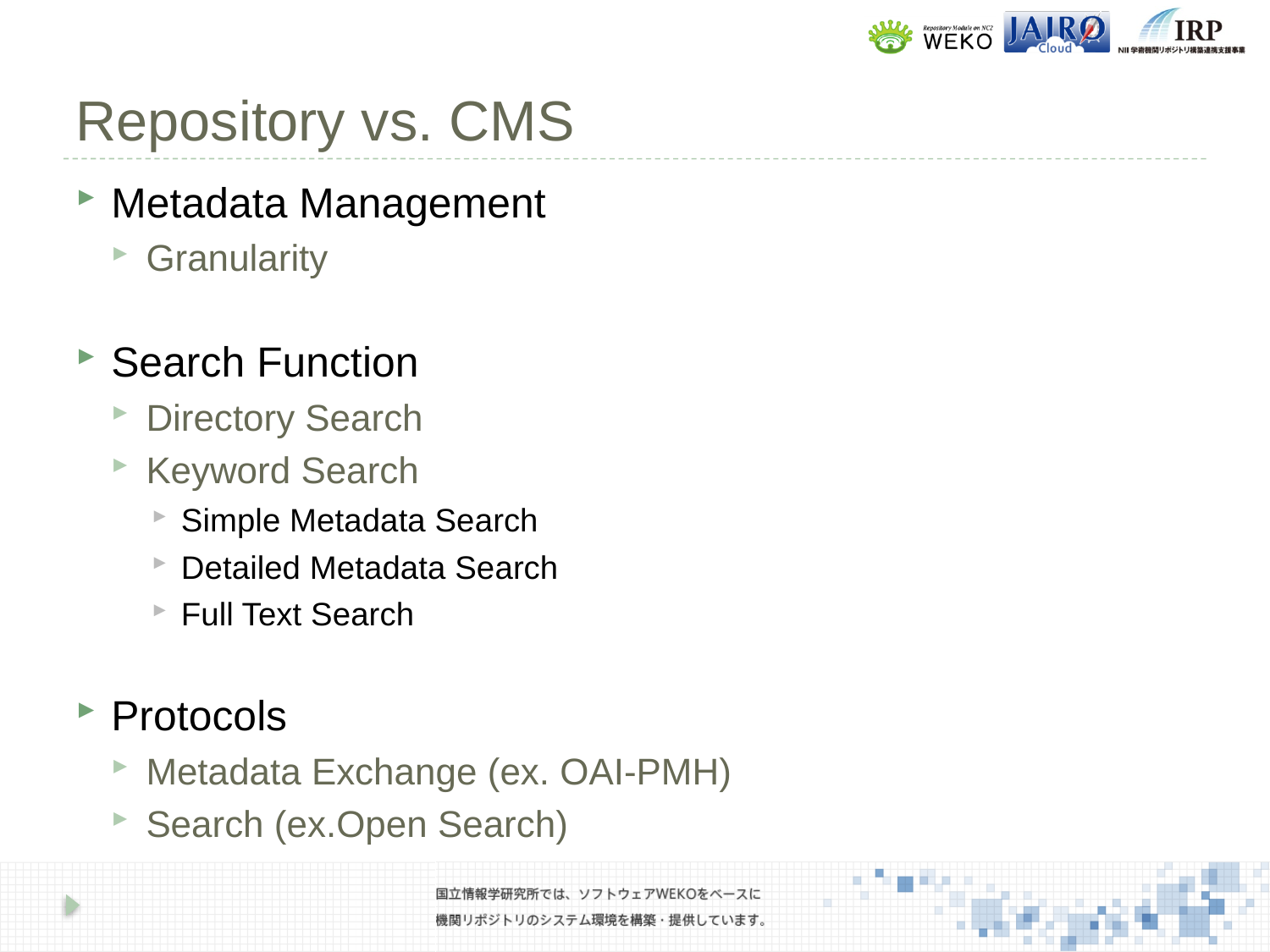

# Repository vs. CMS
Metadata Management
Granularity

Search Function
Directory Search
Keyword Search
Simple Metadata Search
Detailed Metadata Search
Full Text Search

Protocols
Metadata Exchange (ex. OAI-PMH)
Search (ex.Open Search)